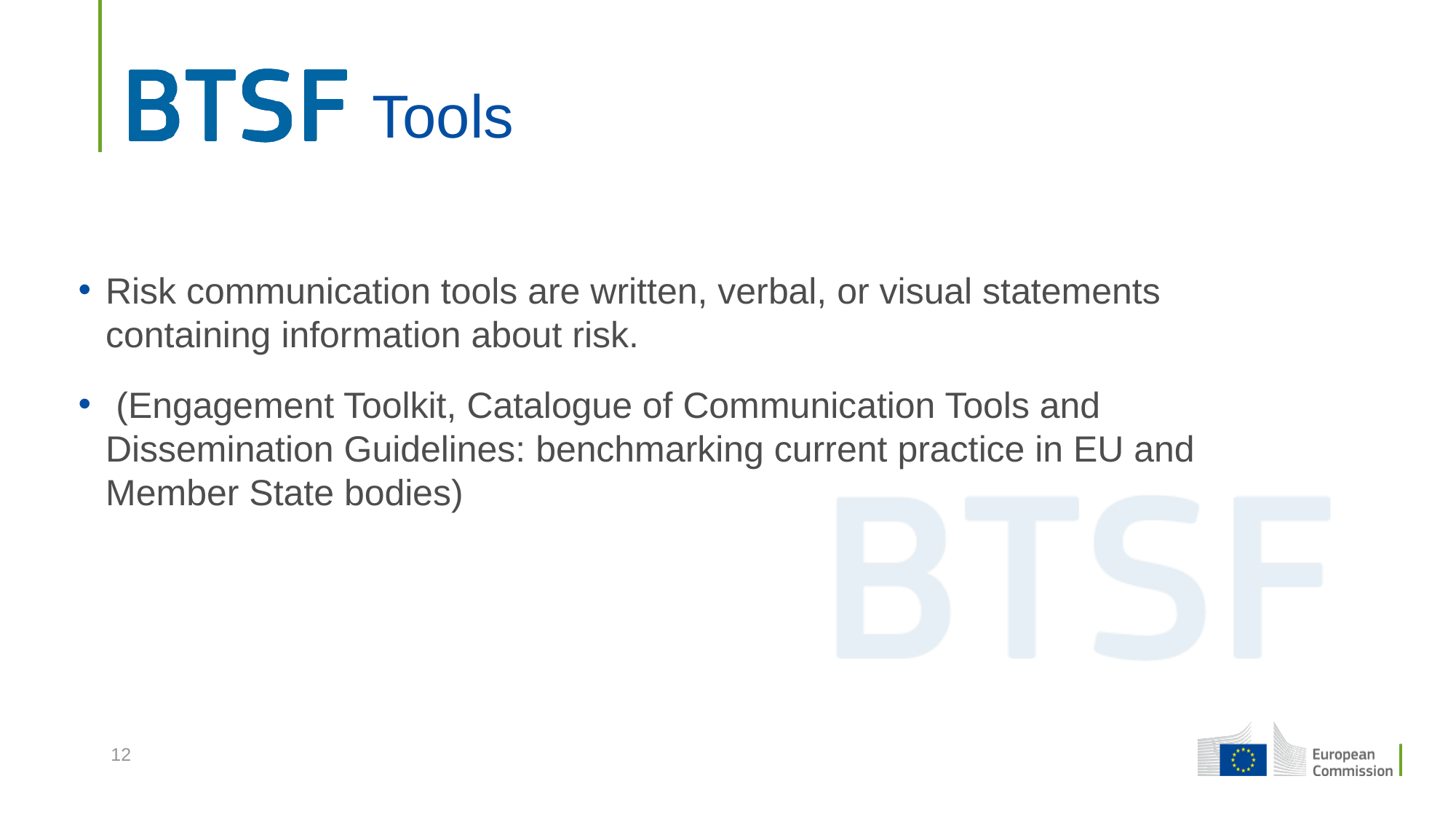

# Tools

Risk communication tools are written, verbal, or visual statements containing information about risk.
 (Engagement Toolkit, Catalogue of Communication Tools and Dissemination Guidelines: benchmarking current practice in EU and Member State bodies)

12